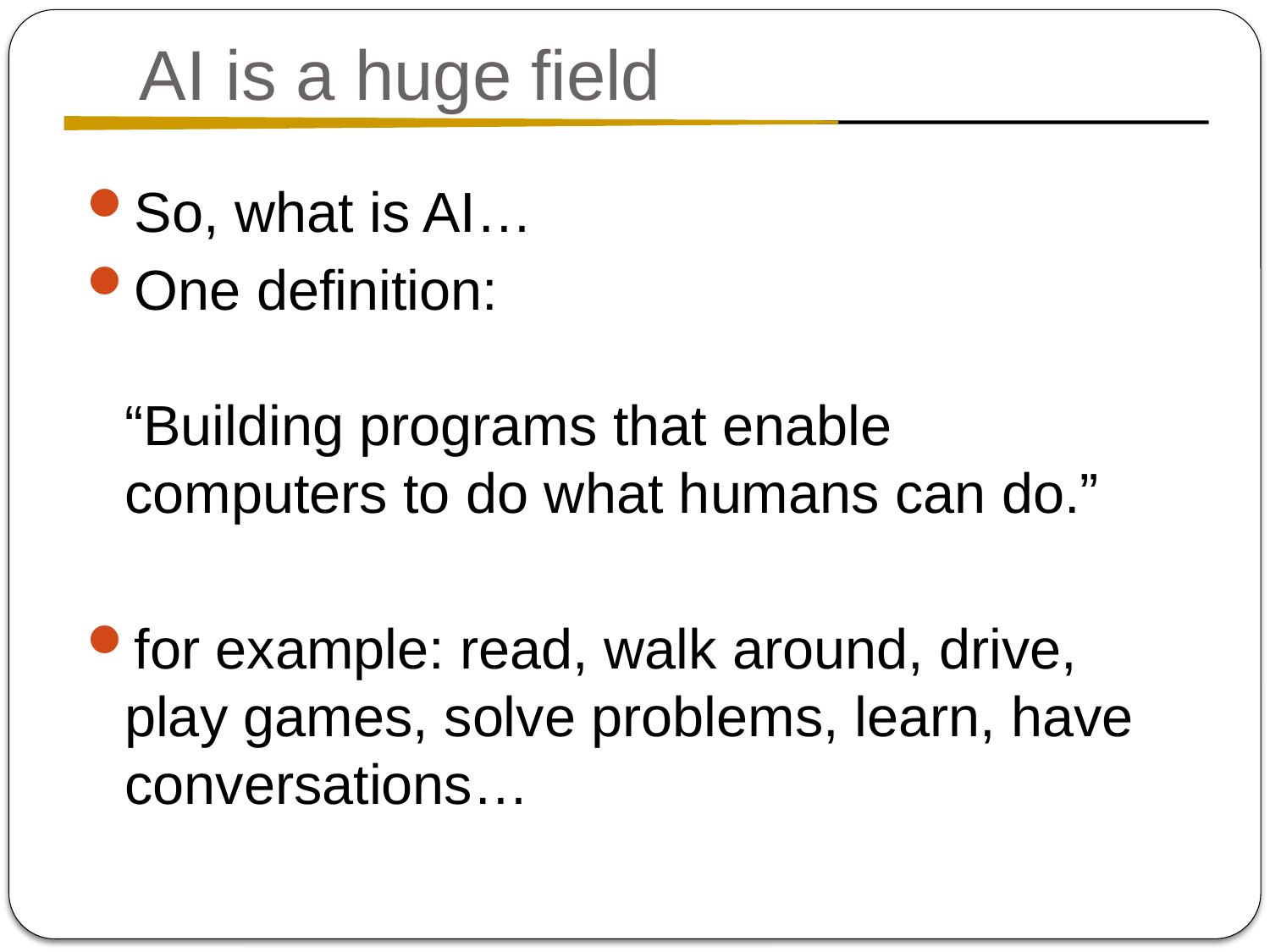

# AI is a huge field
So, what is AI…
One definition:
“Building programs that enable computers to do what humans can do.”

for example: read, walk around, drive, play games, solve problems, learn, have conversations…